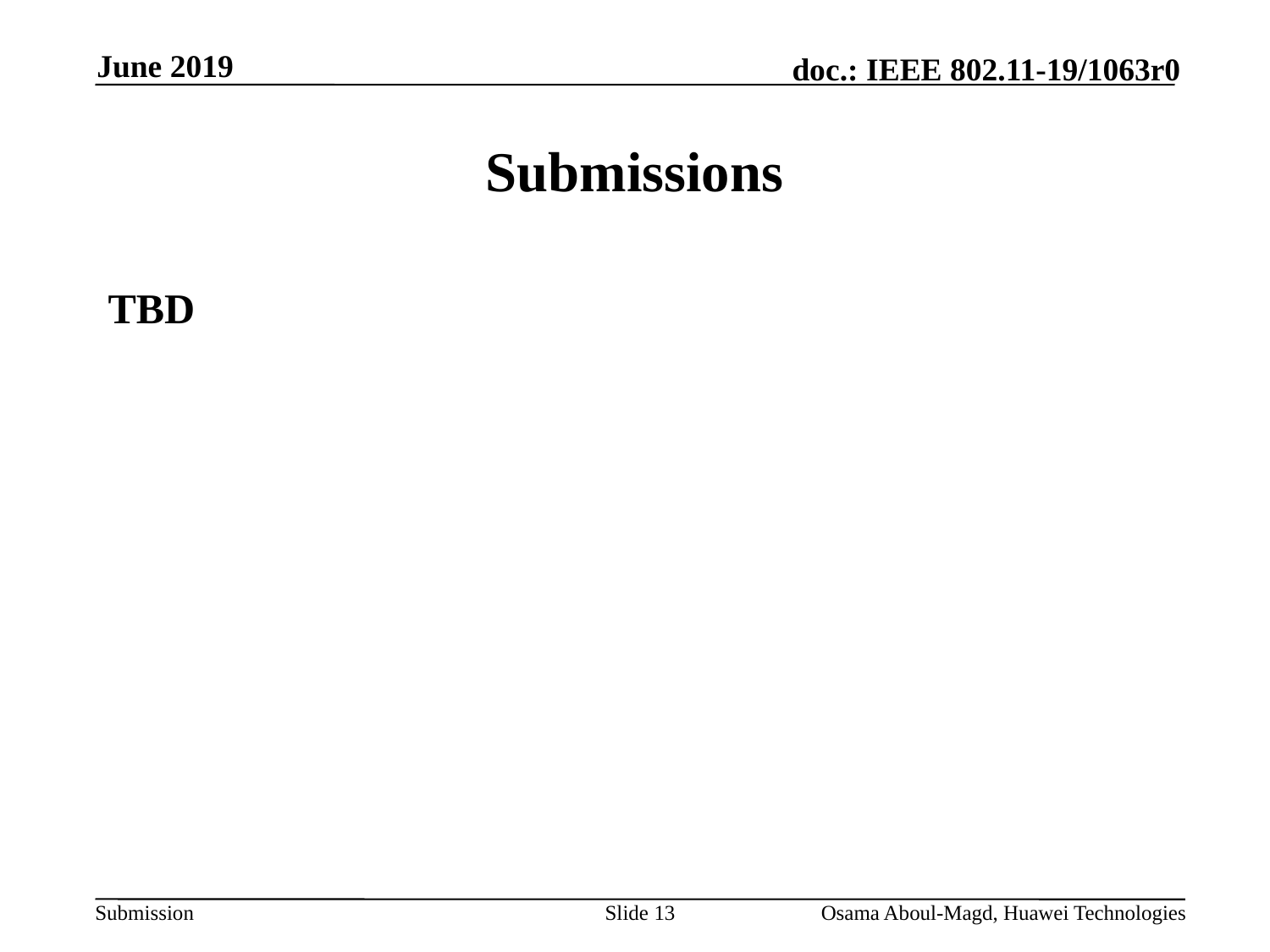

June 2019
# Submissions
TBD
Slide 13
Osama Aboul-Magd, Huawei Technologies